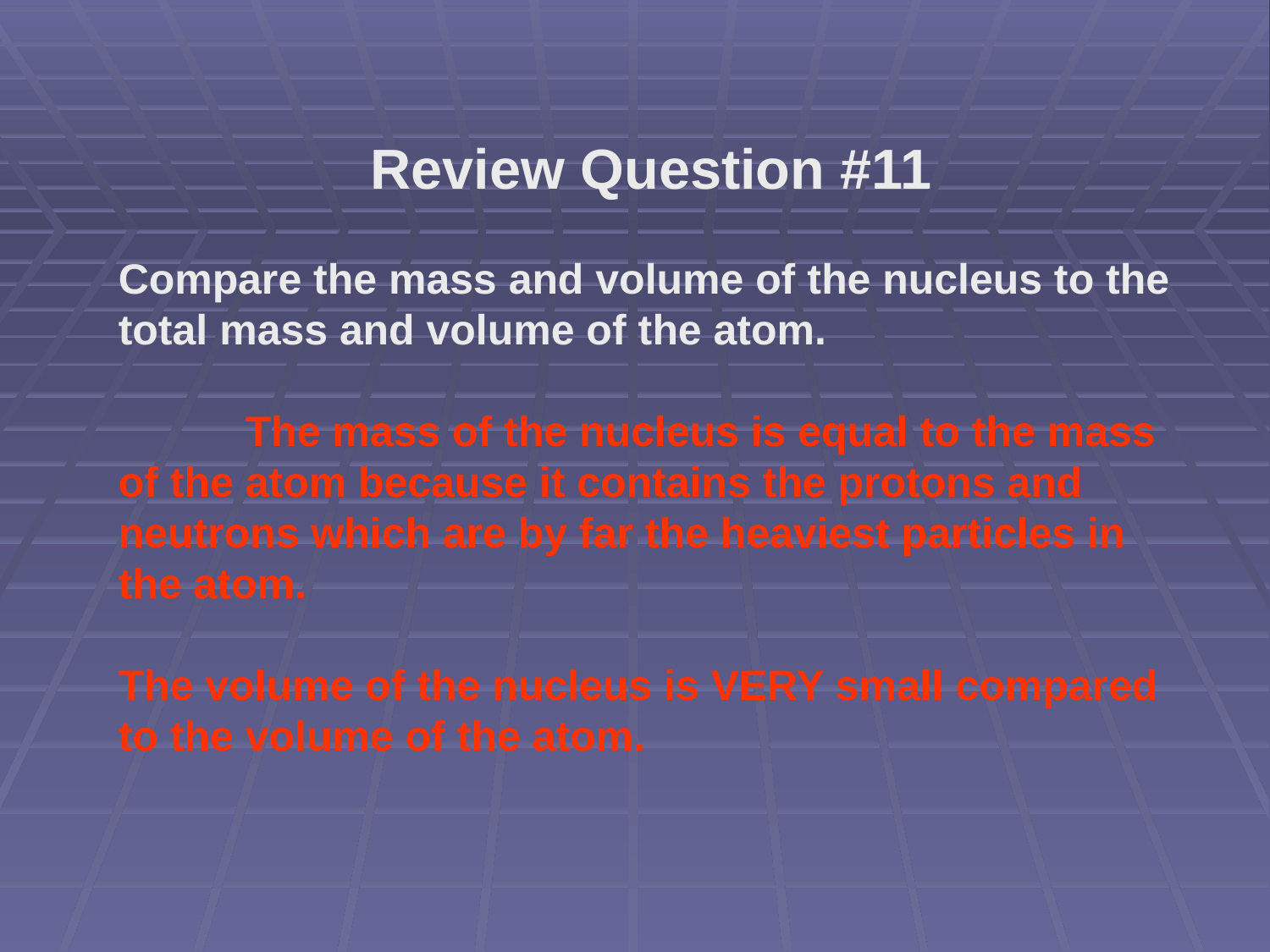

Review Question #11

Compare the mass and volume of the nucleus to the total mass and volume of the atom.

	The mass of the nucleus is equal to the mass of the atom because it contains the protons and neutrons which are by far the heaviest particles in the atom.

The volume of the nucleus is VERY small compared to the volume of the atom.